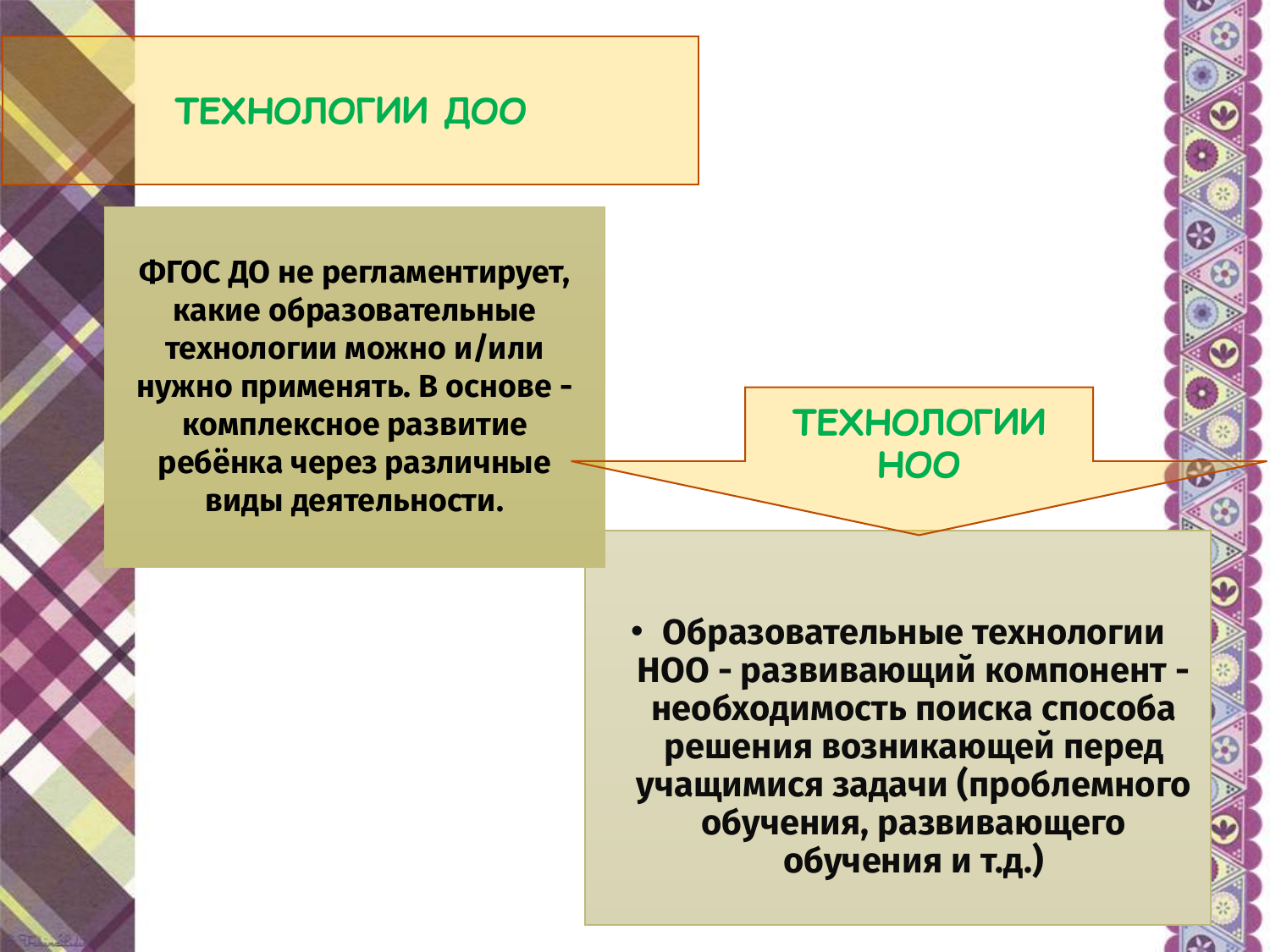

# ТЕХНОЛОГИИ ДОО

ФГОС ДО не регламентирует, какие образовательные технологии можно и/или нужно применять. В основе - комплексное развитие ребёнка через различные виды деятельности.
ТЕХНОЛОГИИ НОО

Образовательные технологии НОО - развивающий компонент - необходимость поиска способа решения возникающей перед учащимися задачи (проблемного обучения, развивающего обучения и т.д.)